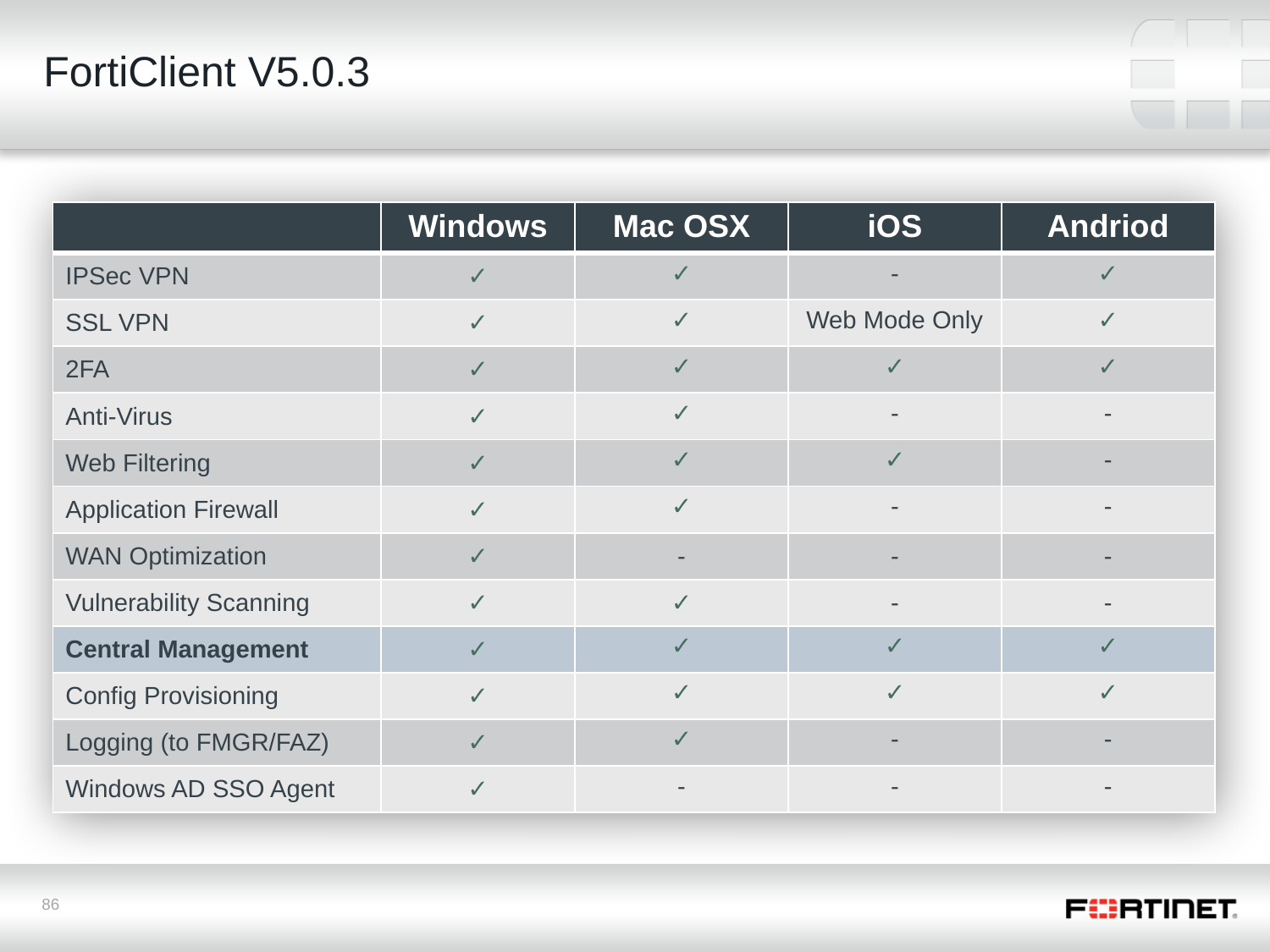

# FortiClient V5.0.3
New in 4.0 MR3
|  | Windows | Mac OSX | iOS | Andriod |
| --- | --- | --- | --- | --- |
| IPSec VPN | ✓ | ✓ | - | ✓ |
| SSL VPN | ✓ | ✓ | Web Mode Only | ✓ |
| 2FA | ✓ | ✓ | ✓ | ✓ |
| Anti-Virus | ✓ | ✓ | - | - |
| Web Filtering | ✓ | ✓ | ✓ | - |
| Application Firewall | ✓ | ✓ | - | - |
| WAN Optimization | ✓ | - | - | - |
| Vulnerability Scanning | ✓ | ✓ | - | - |
| Central Management | ✓ | ✓ | ✓ | ✓ |
| Config Provisioning | ✓ | ✓ | ✓ | ✓ |
| Logging (to FMGR/FAZ) | ✓ | ✓ | - | - |
| Windows AD SSO Agent | ✓ | - | - | - |